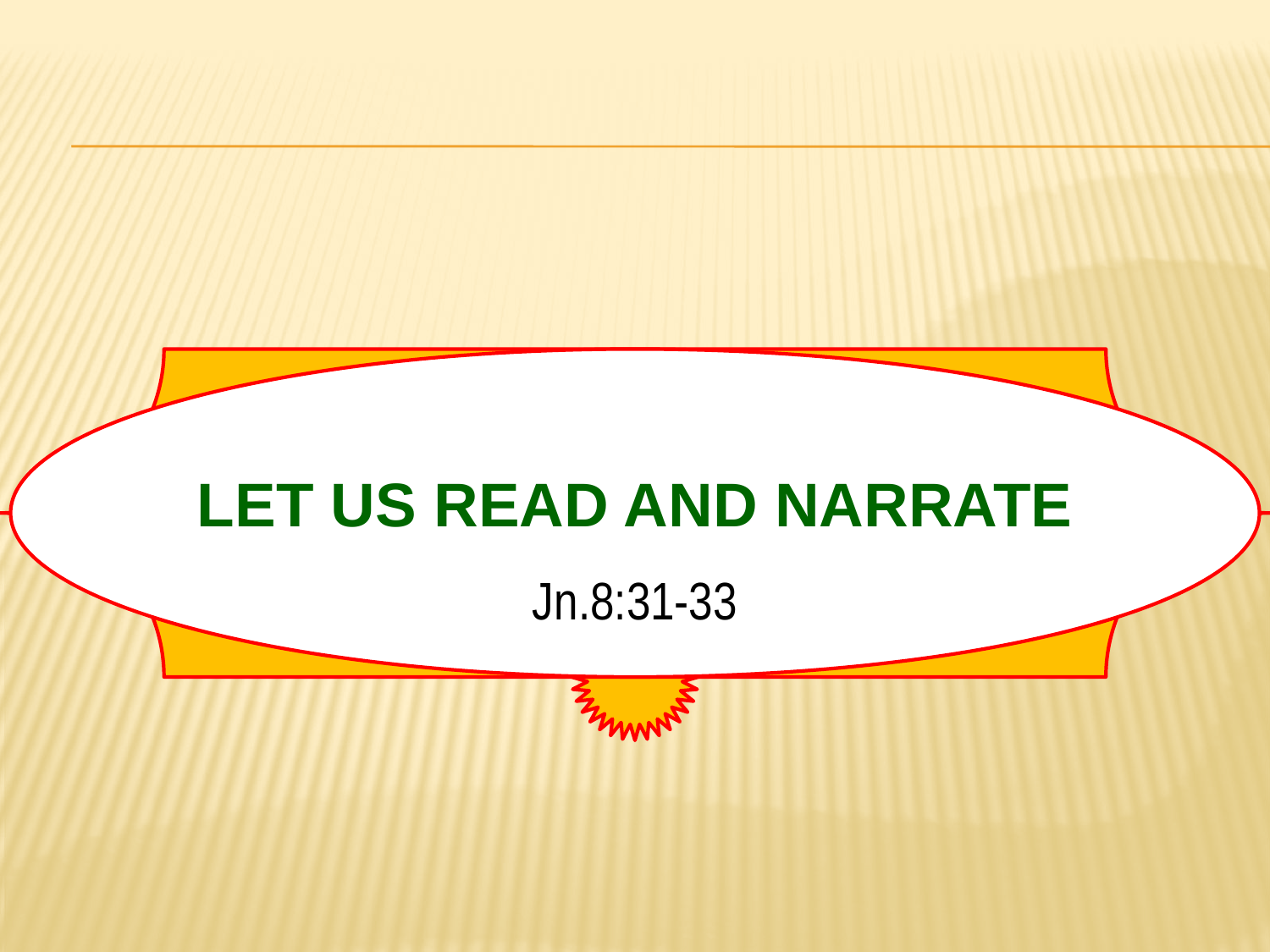

# Let us read and narrate
Jn.8:31-33